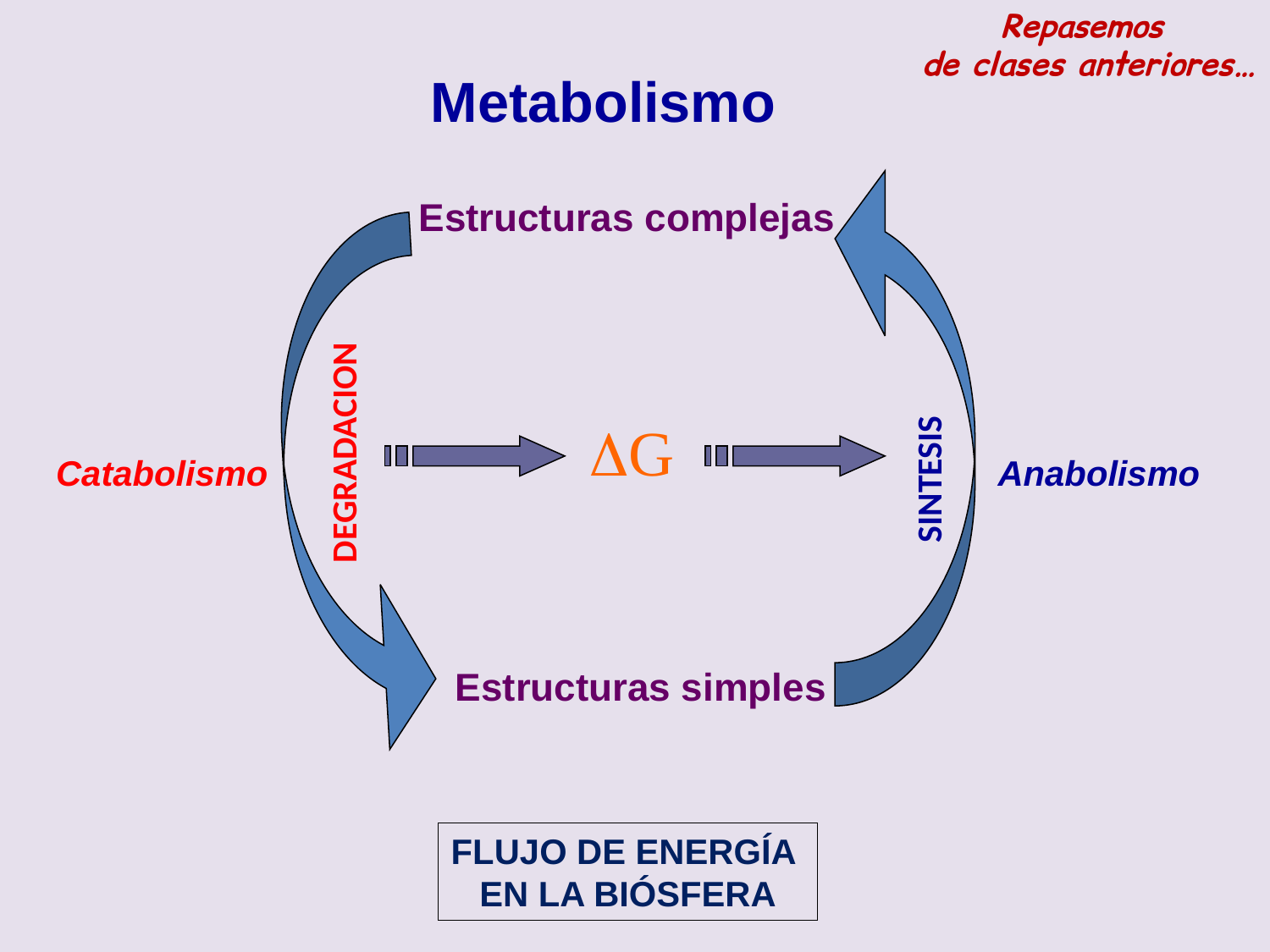

Repasemos
de clases anteriores…
Metabolismo

SINTESIS
Estructuras complejas

ΔG
DEGRADACION

Estructuras simples
Catabolismo
Anabolismo
FLUJO DE ENERGÍA
EN LA BIÓSFERA